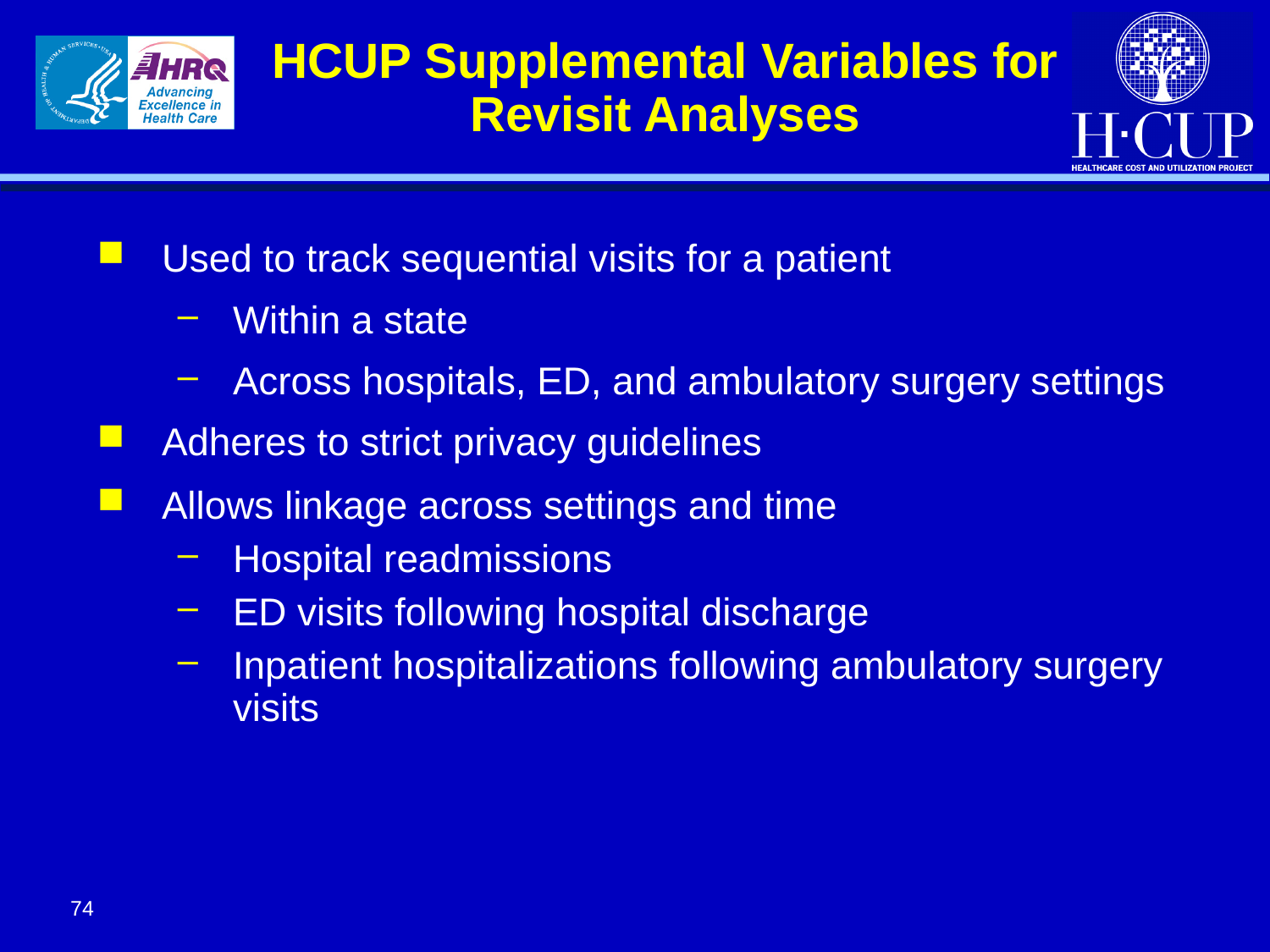

# HCUP Supplemental Variables for Revisit Analyses
Used to track sequential visits for a patient
Within a state
Across hospitals, ED, and ambulatory surgery settings
Adheres to strict privacy guidelines
Allows linkage across settings and time
Hospital readmissions
ED visits following hospital discharge
Inpatient hospitalizations following ambulatory surgery visits

74